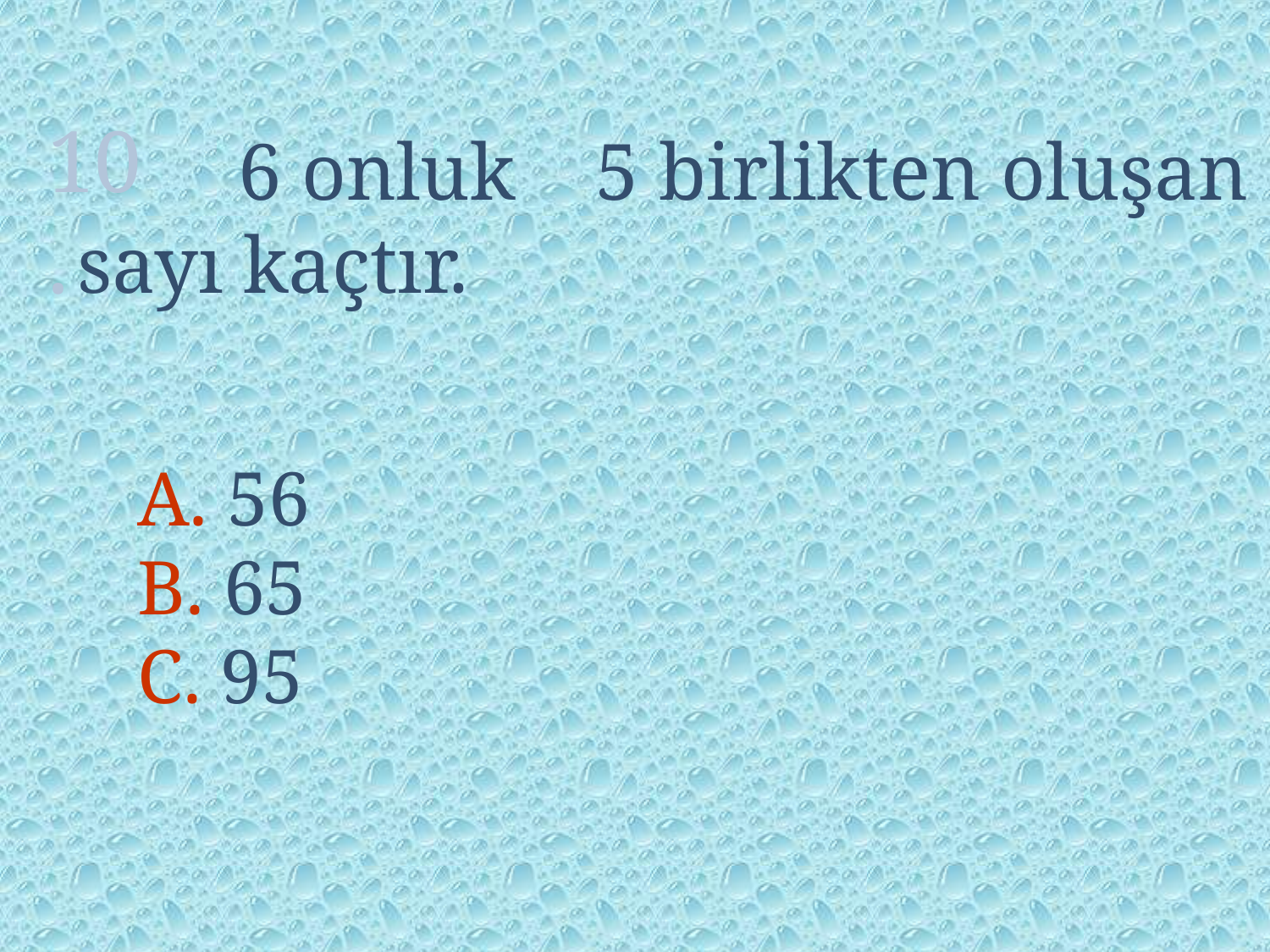

10.
        6 onluk    5 birlikten oluşan sayı kaçtır.
A. 56
B. 65
C. 95